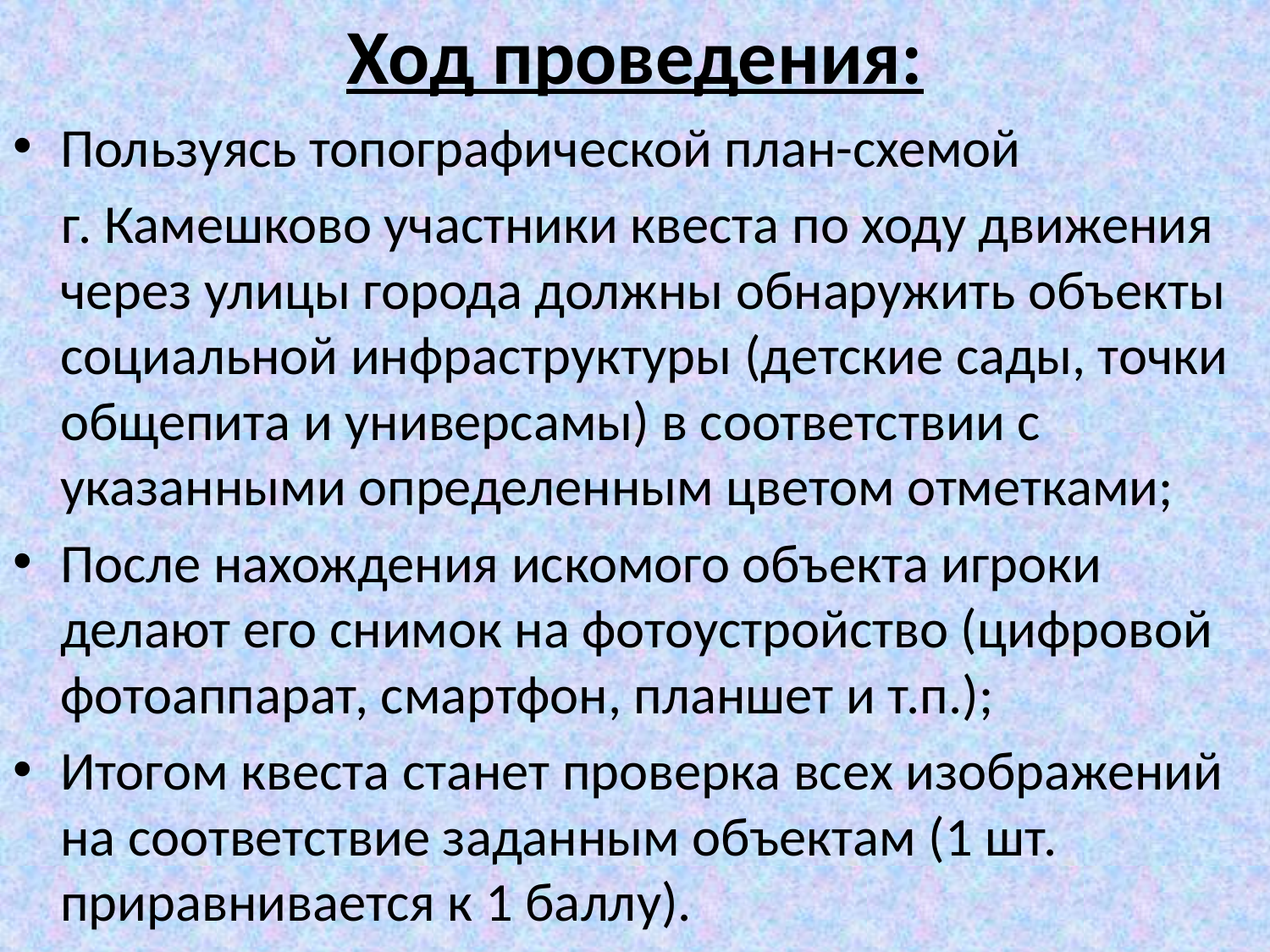

# Ход проведения:
Пользуясь топографической план-схемой
    г. Камешково участники квеста по ходу движения через улицы города должны обнаружить объекты социальной инфраструктуры (детские сады, точки общепита и универсамы) в соответствии с указанными определенным цветом отметками;
После нахождения искомого объекта игроки делают его снимок на фотоустройство (цифровой фотоаппарат, смартфон, планшет и т.п.);
Итогом квеста станет проверка всех изображений на соответствие заданным объектам (1 шт. приравнивается к 1 баллу).